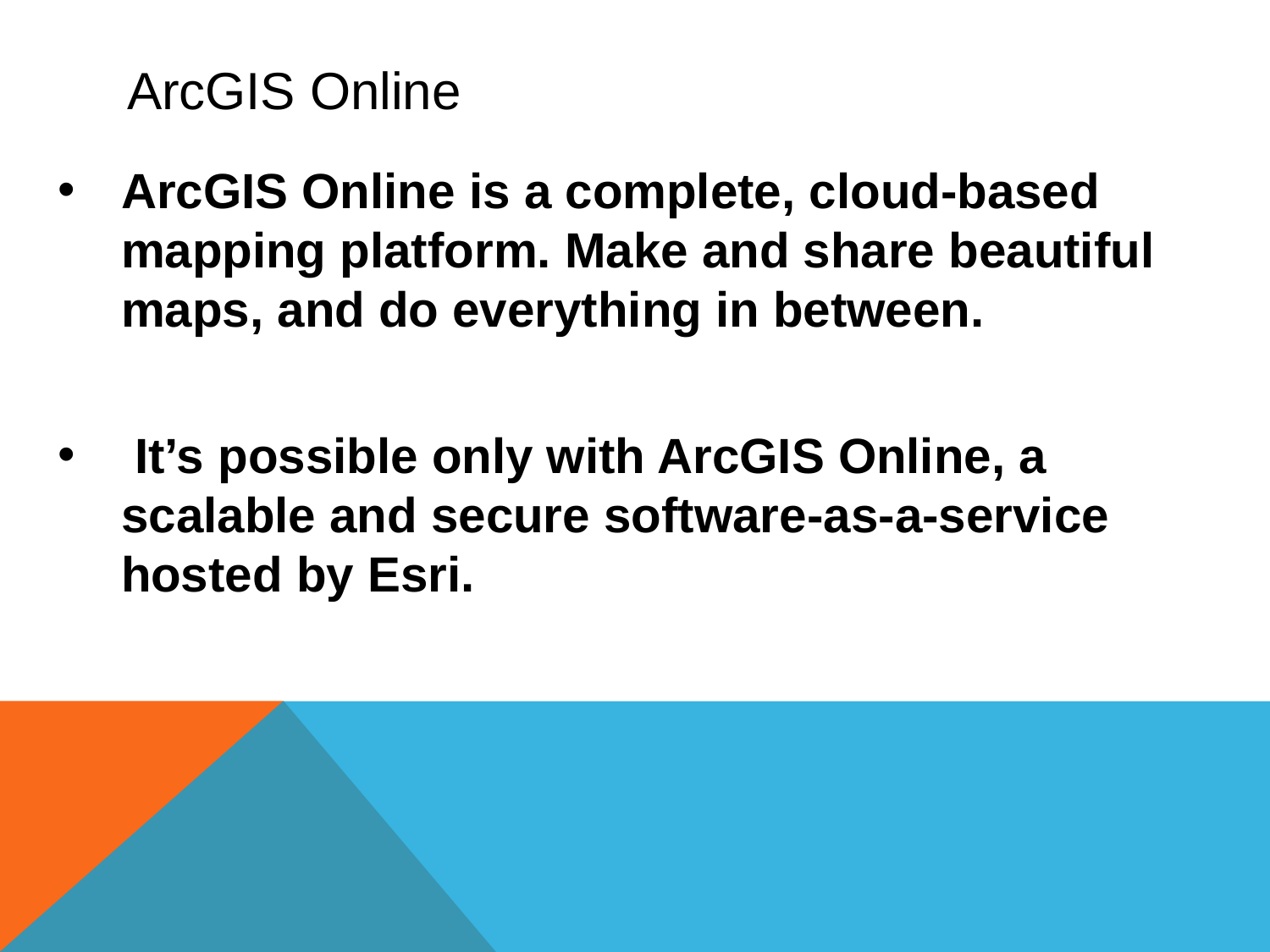

# ArcGIS Online
ArcGIS Online is a complete, cloud-based mapping platform. Make and share beautiful maps, and do everything in between.

 It’s possible only with ArcGIS Online, a scalable and secure software-as-a-service hosted by Esri.